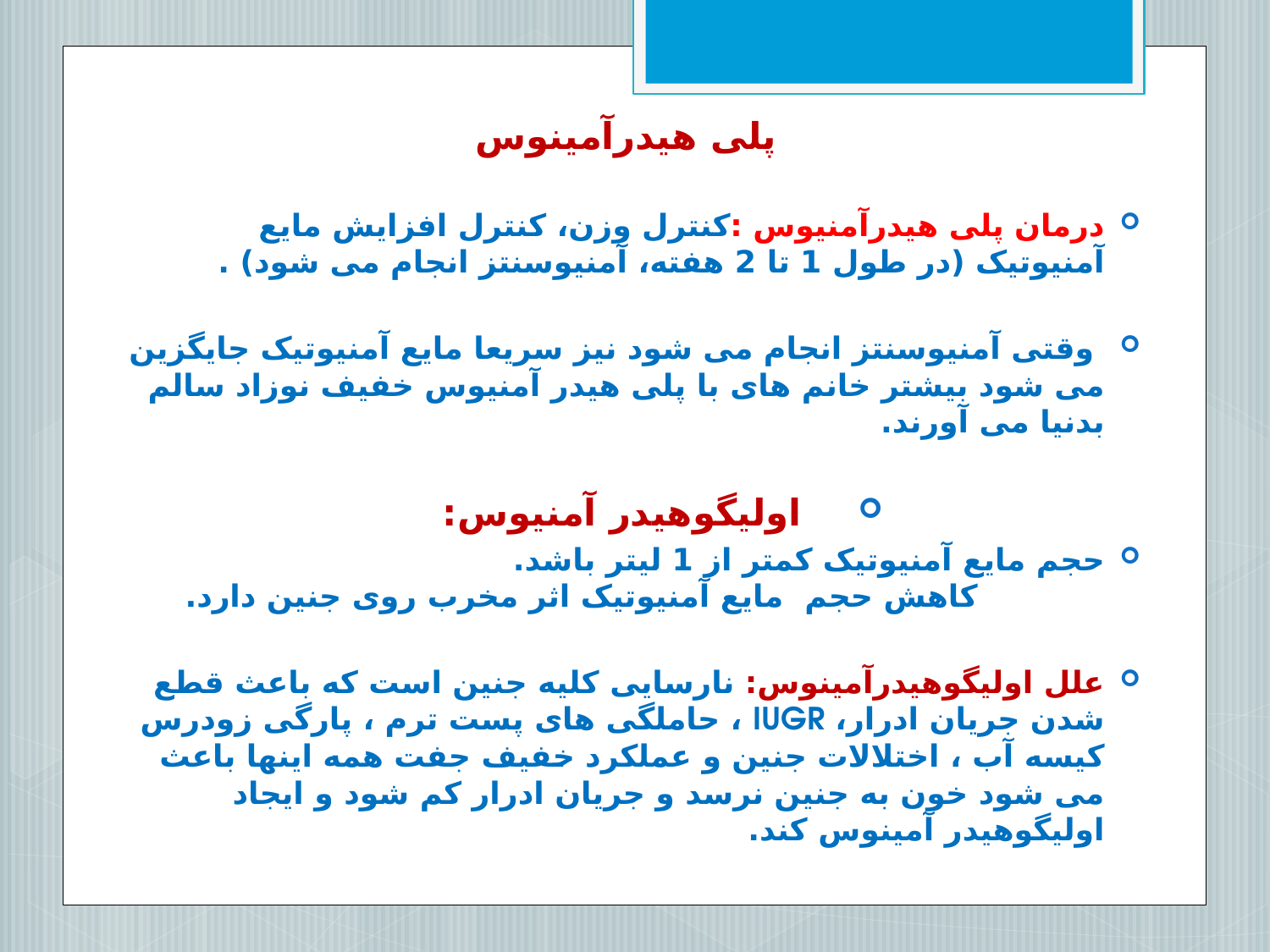

پلی هیدرآمینوس

درمان پلی هیدرآمنیوس :کنترل وزن، کنترل افزایش مایع آمنیوتیک (در طول 1 تا 2 هفته، آمنیوسنتز انجام می شود) .

 وقتی آمنیوسنتز انجام می شود نیز سریعا مایع آمنیوتیک جایگزین می شود بیشتر خانم های با پلی هیدر آمنیوس خفیف نوزاد سالم بدنیا می آورند.

اولیگوهیدر آمنیوس:
حجم مایع آمنیوتیک کمتر از 1 لیتر باشد.                                                 کاهش حجم  مایع آمنیوتیک اثر مخرب روی جنین دارد.

علل اولیگوهیدرآمینوس: نارسایی کلیه جنین است که باعث قطع شدن جریان ادرار، IUGR ، حاملگی های پست ترم ، پارگی زودرس کیسه آب ، اختلالات جنین و عملکرد خفیف جفت همه اینها باعث می شود خون به جنین نرسد و جریان ادرار کم شود و ایجاد اولیگوهیدر آمینوس کند.